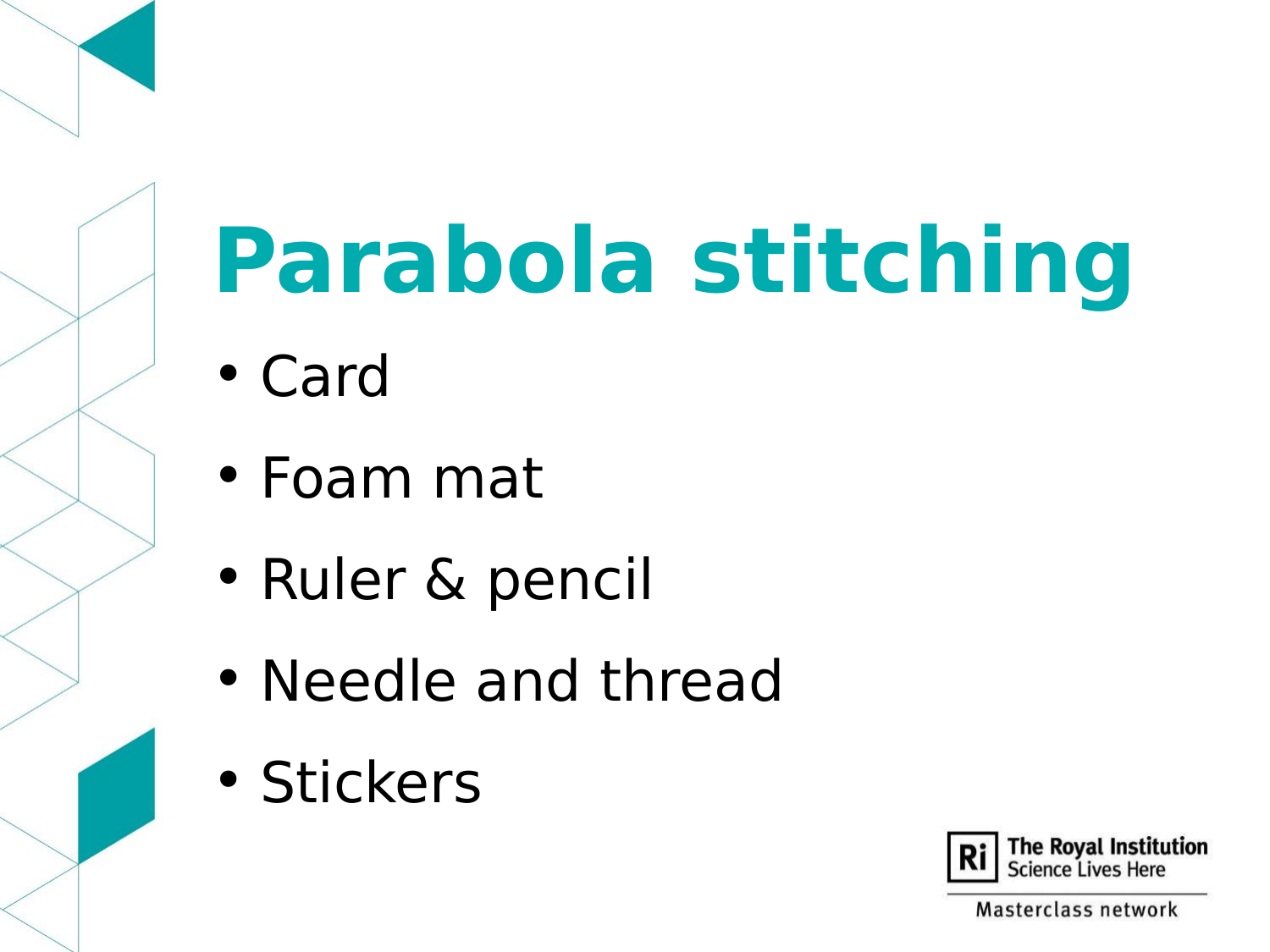

Parabola stitching
Card
Foam mat
Ruler & pencil
Needle and thread
Stickers